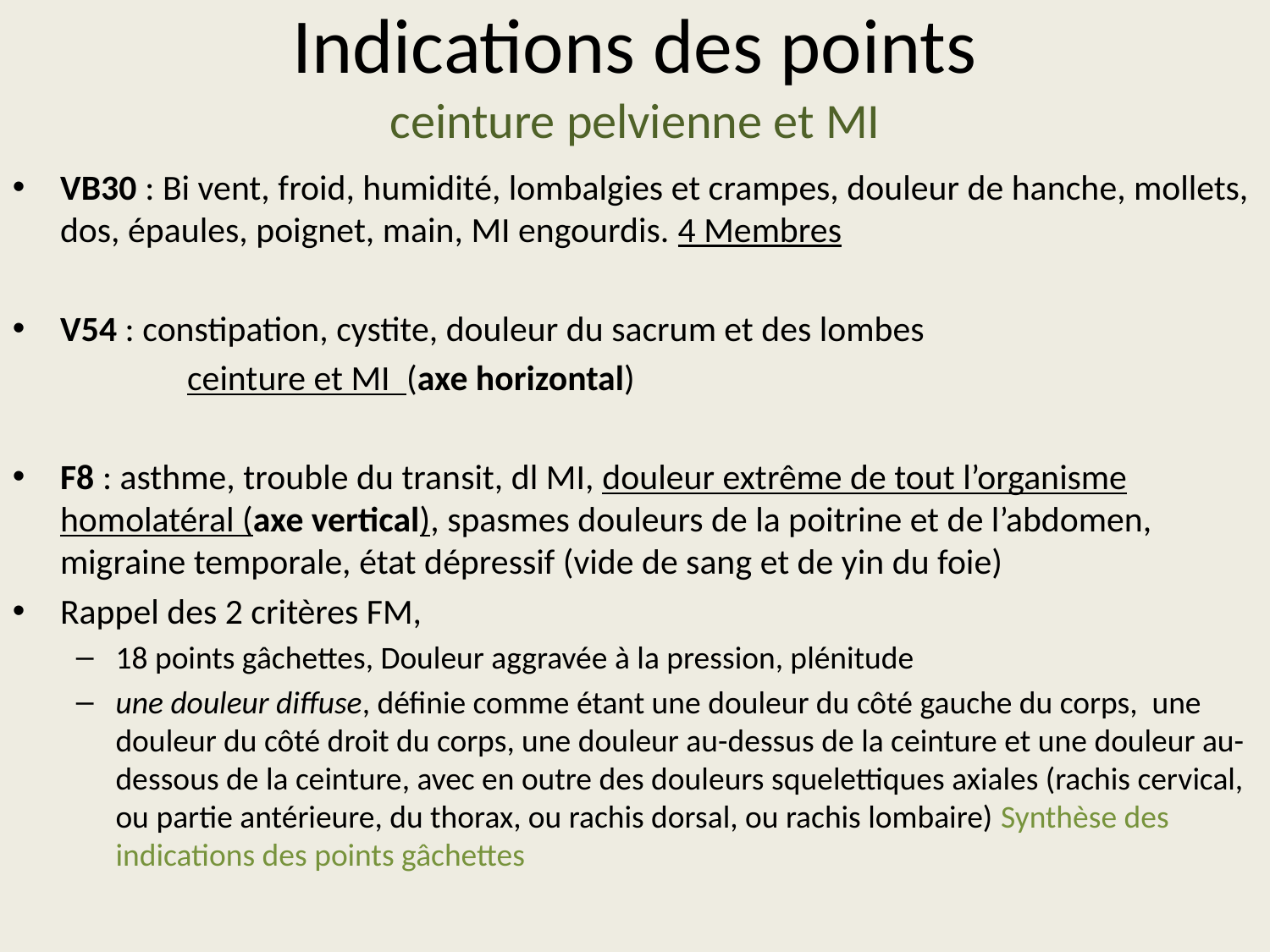

# Indications des points ceinture pelvienne et MI
VB30 : Bi vent, froid, humidité, lombalgies et crampes, douleur de hanche, mollets, dos, épaules, poignet, main, MI engourdis. 4 Membres

V54 : constipation, cystite, douleur du sacrum et des lombes
		ceinture et MI  (axe horizontal)

F8 : asthme, trouble du transit, dl MI, douleur extrême de tout l’organisme homolatéral (axe vertical), spasmes douleurs de la poitrine et de l’abdomen, migraine temporale, état dépressif (vide de sang et de yin du foie)
Rappel des 2 critères FM,
18 points gâchettes, Douleur aggravée à la pression, plénitude
une douleur diffuse, définie comme étant une douleur du côté gauche du corps,  une douleur du côté droit du corps, une douleur au-dessus de la ceinture et une douleur au-dessous de la ceinture, avec en outre des douleurs squelettiques axiales (rachis cervical, ou partie antérieure, du thorax, ou rachis dorsal, ou rachis lombaire) Synthèse des indications des points gâchettes